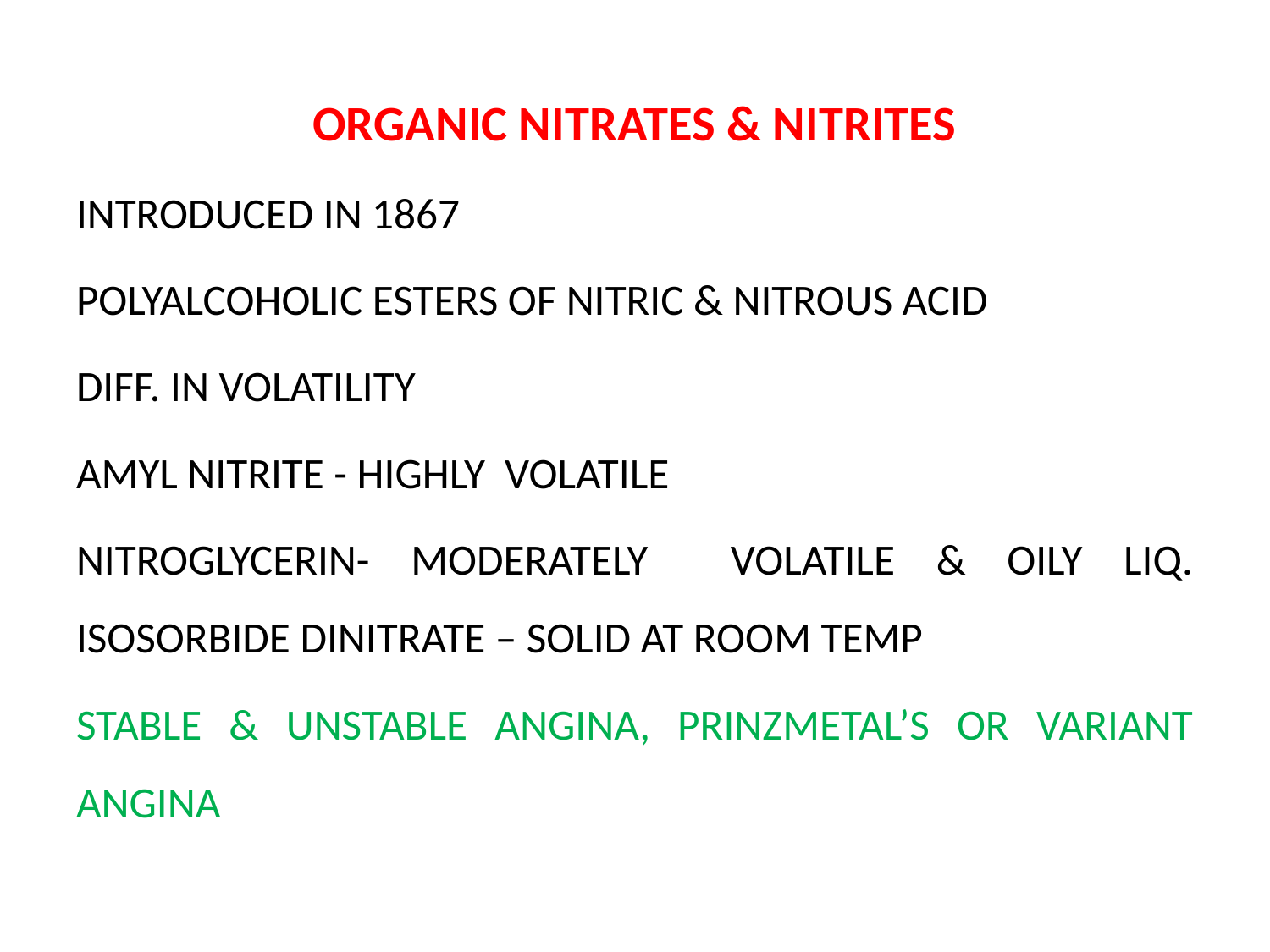

ORGANIC NITRATES & NITRITES
INTRODUCED IN 1867
POLYALCOHOLIC ESTERS OF NITRIC & NITROUS ACID
DIFF. IN VOLATILITY
AMYL NITRITE - HIGHLY  VOLATILE
NITROGLYCERIN- MODERATELY  VOLATILE & OILY LIQ. ISOSORBIDE DINITRATE – SOLID AT ROOM TEMP
STABLE & UNSTABLE ANGINA, PRINZMETAL’S OR VARIANT ANGINA